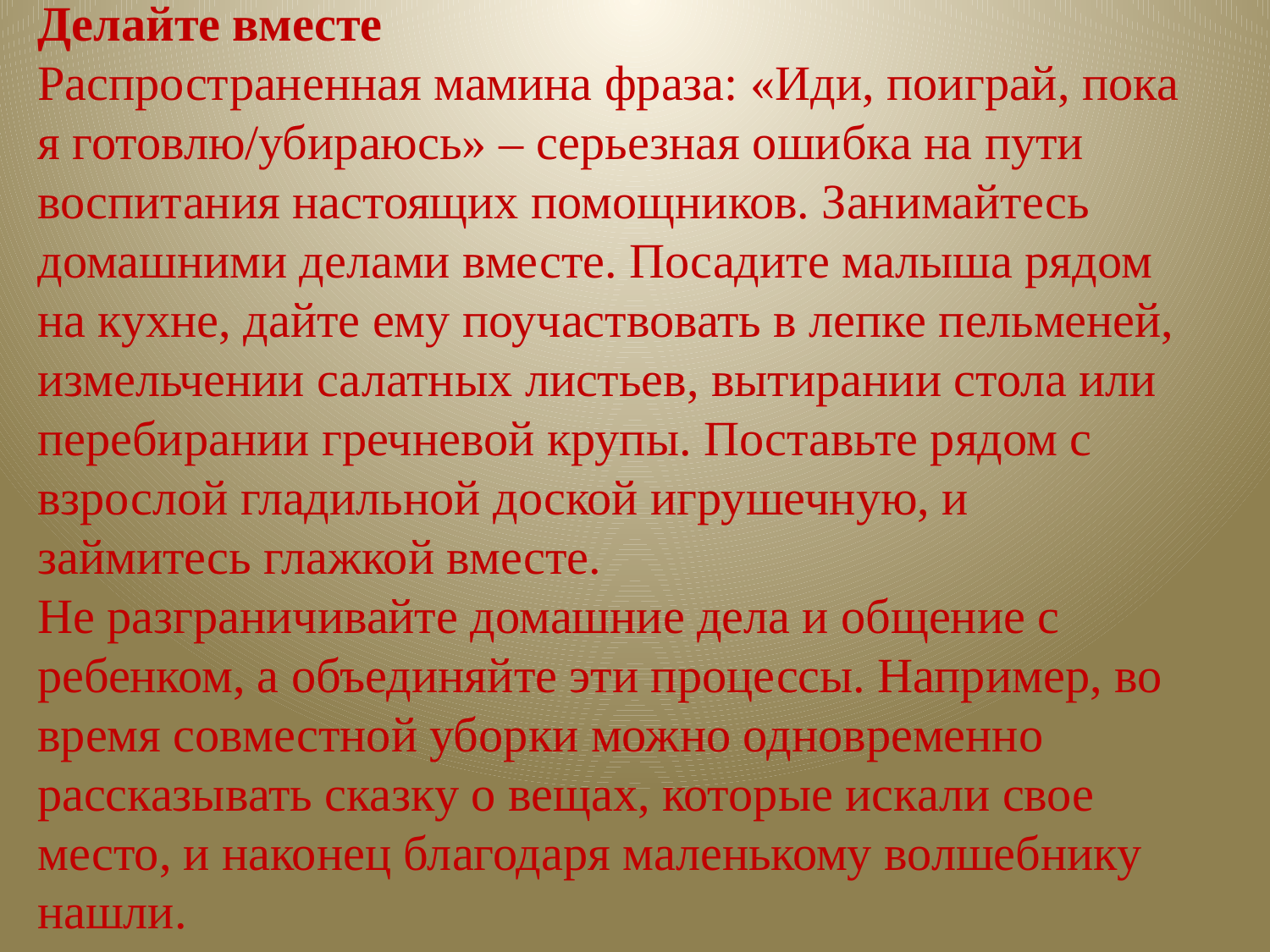

Делайте вместе
Распространенная мамина фраза: «Иди, поиграй, пока я готовлю/убираюсь» – серьезная ошибка на пути воспитания настоящих помощников. Занимайтесь домашними делами вместе. Посадите малыша рядом на кухне, дайте ему поучаствовать в лепке пельменей, измельчении салатных листьев, вытирании стола или перебирании гречневой крупы. Поставьте рядом с взрослой гладильной доской игрушечную, и займитесь глажкой вместе.
Не разграничивайте домашние дела и общение с ребенком, а объединяйте эти процессы. Например, во время совместной уборки можно одновременно рассказывать сказку о вещах, которые искали свое место, и наконец благодаря маленькому волшебнику нашли.